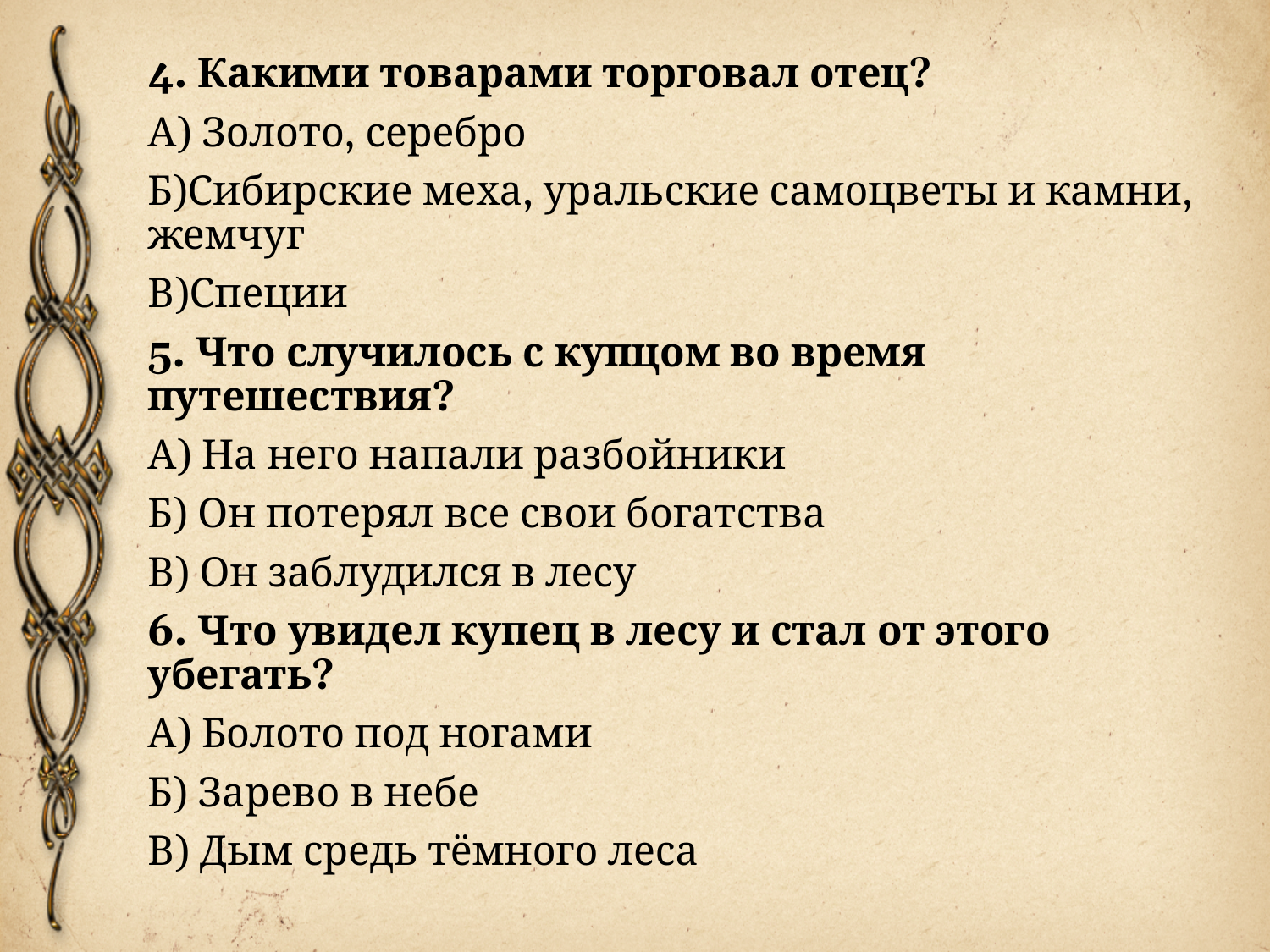

#
4. Какими товарами торговал отец?
А) Золото, серебро
Б)Сибирские меха, уральские самоцветы и камни, жемчуг
В)Специи
5. Что случилось с купцом во время путешествия?
А) На него напали разбойники
Б) Он потерял все свои богатства
В) Он заблудился в лесу
6. Что увидел купец в лесу и стал от этого убегать?
А) Болото под ногами
Б) Зарево в небе
В) Дым средь тёмного леса